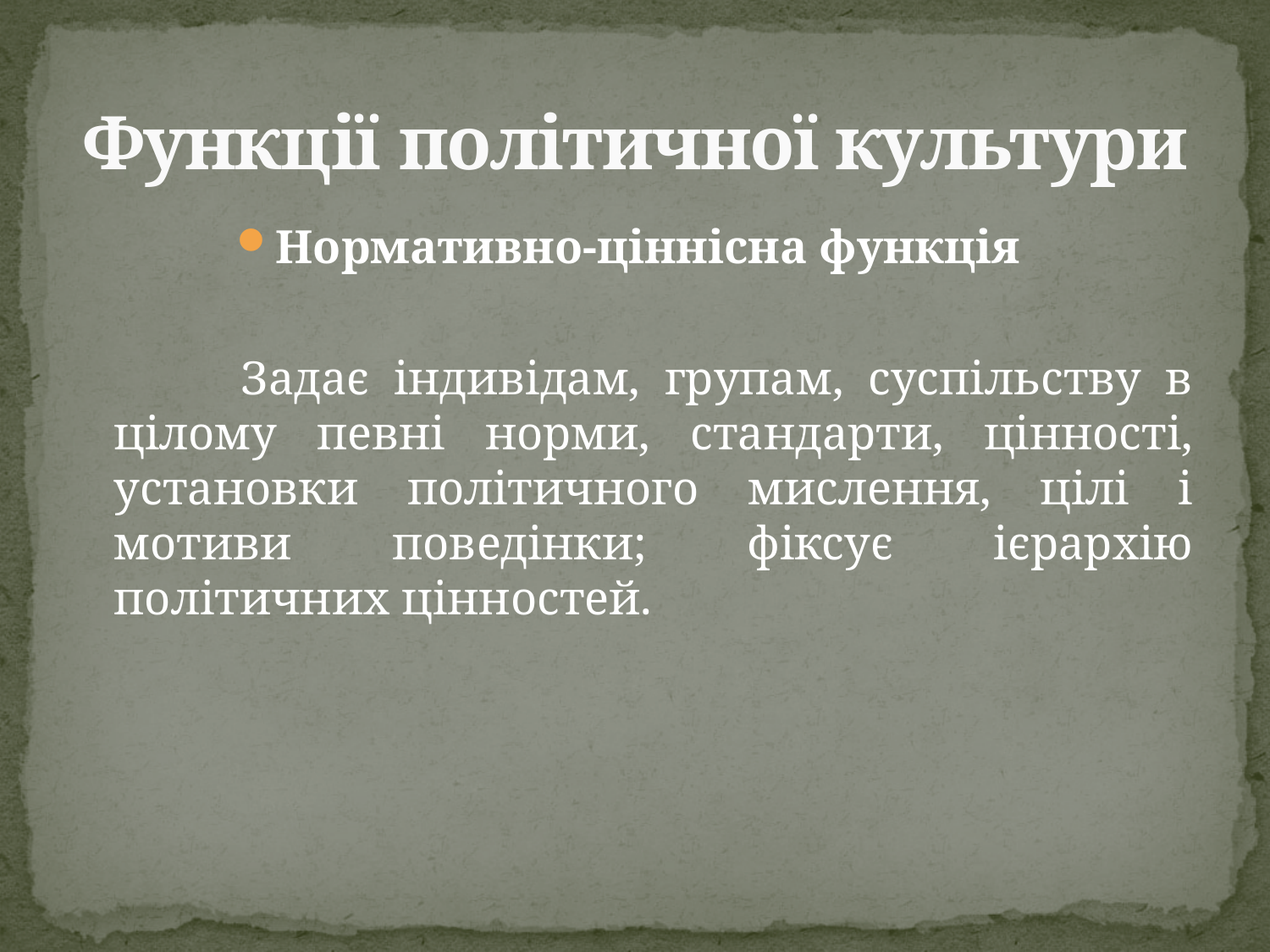

# Функції політичної культури
Нормативно-ціннісна функція

		Задає індивідам, групам, суспільству в цілому певні норми, стандарти, цінності, установки політичного мислення, цілі і мотиви поведінки; фіксує ієрархію політичних цінностей.